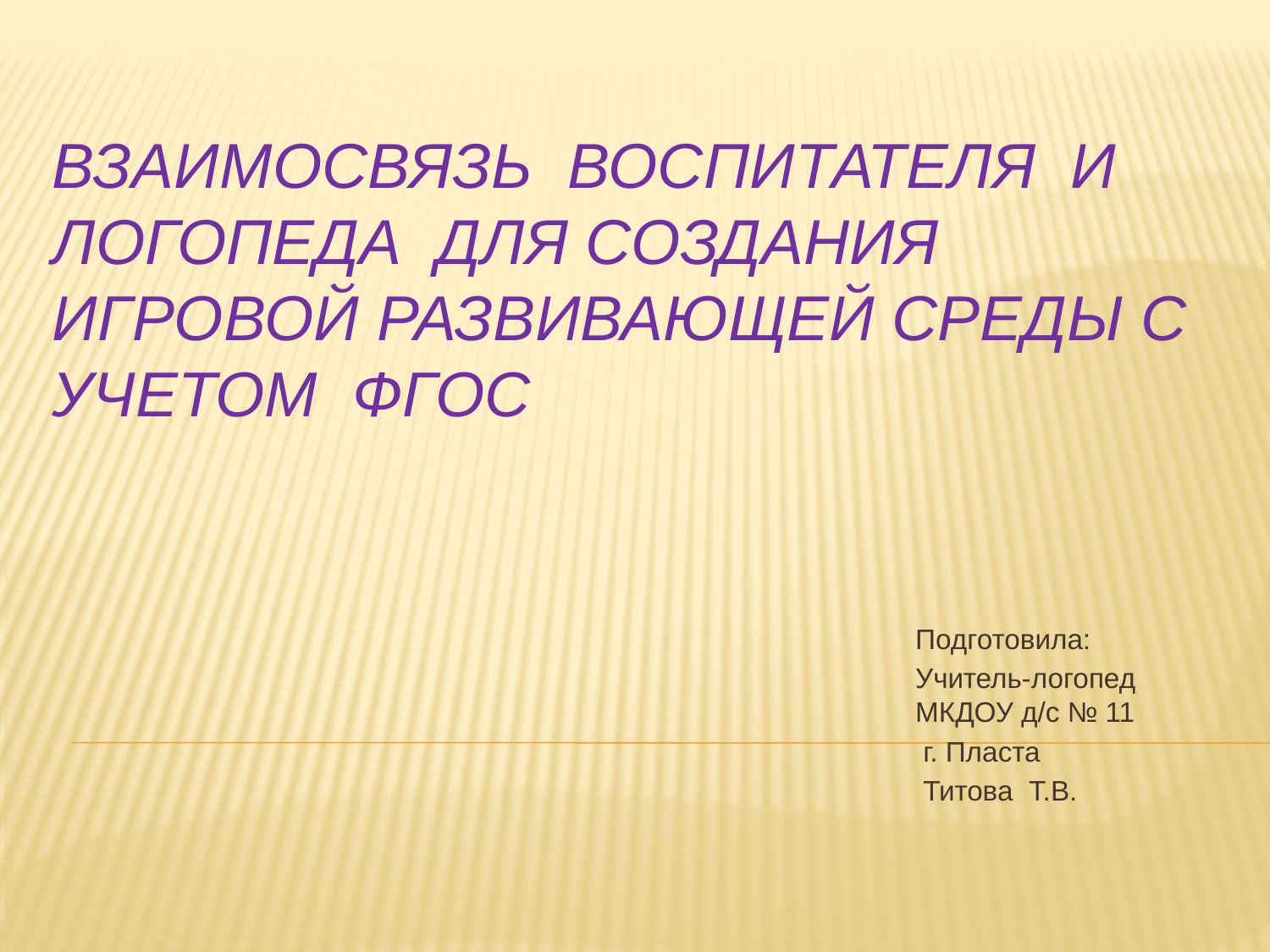

# Взаимосвязь  воспитателя  и  логопеда  для создания игровой развивающей среды с учетом  ФГОС
Подготовила:
Учитель-логопед  МКДОУ д/с № 11
 г. Пласта
 Титова  Т.В.